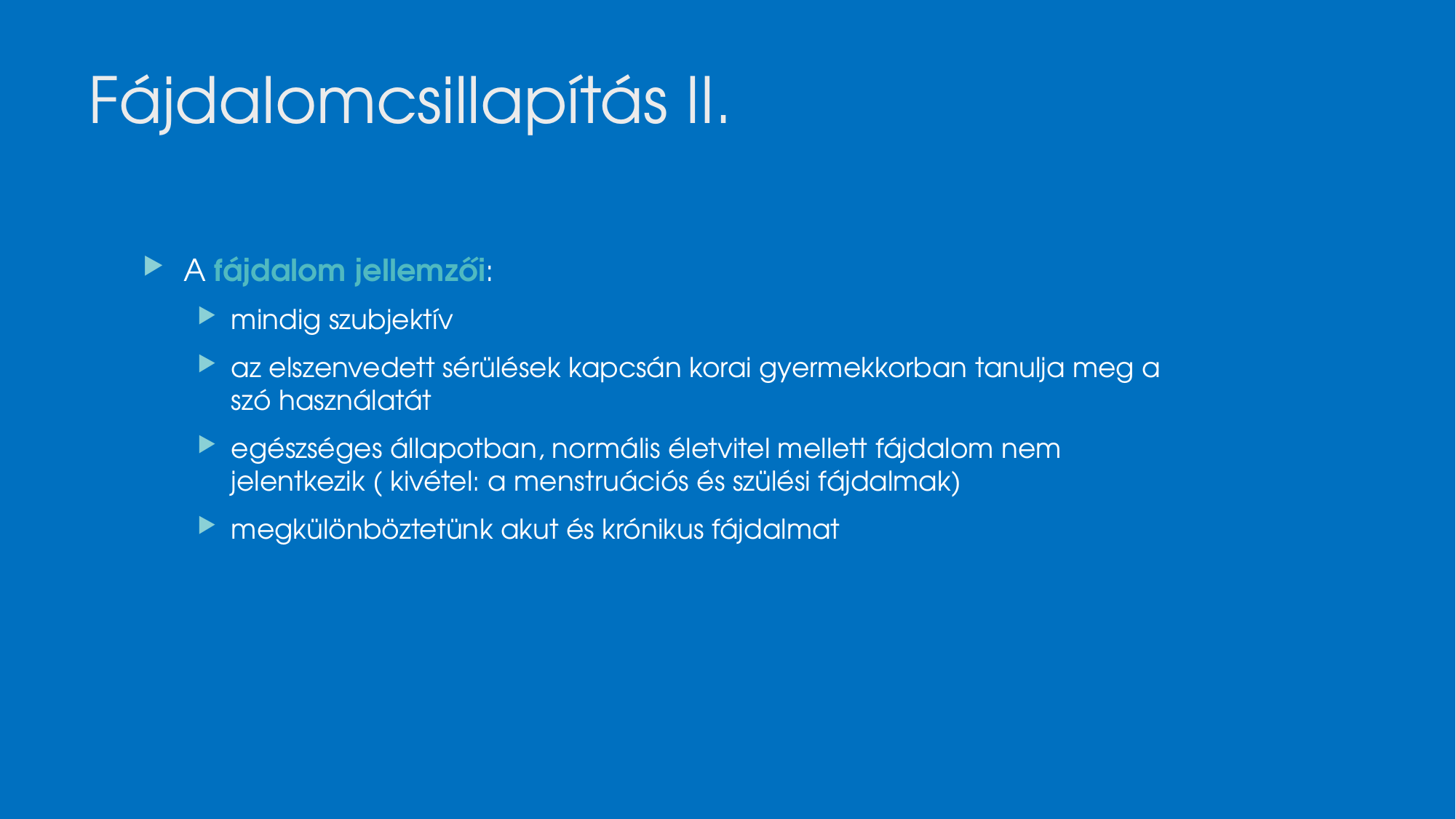

# Fájdalomcsillapítás II.
A fájdalom jellemzői:
mindig szubjektív
az elszenvedett sérülések kapcsán korai gyermekkorban tanulja meg a szó használatát
egészséges állapotban, normális életvitel mellett fájdalom nem jelentkezik ( kivétel: a menstruációs és szülési fájdalmak)
megkülönböztetünk akut és krónikus fájdalmat